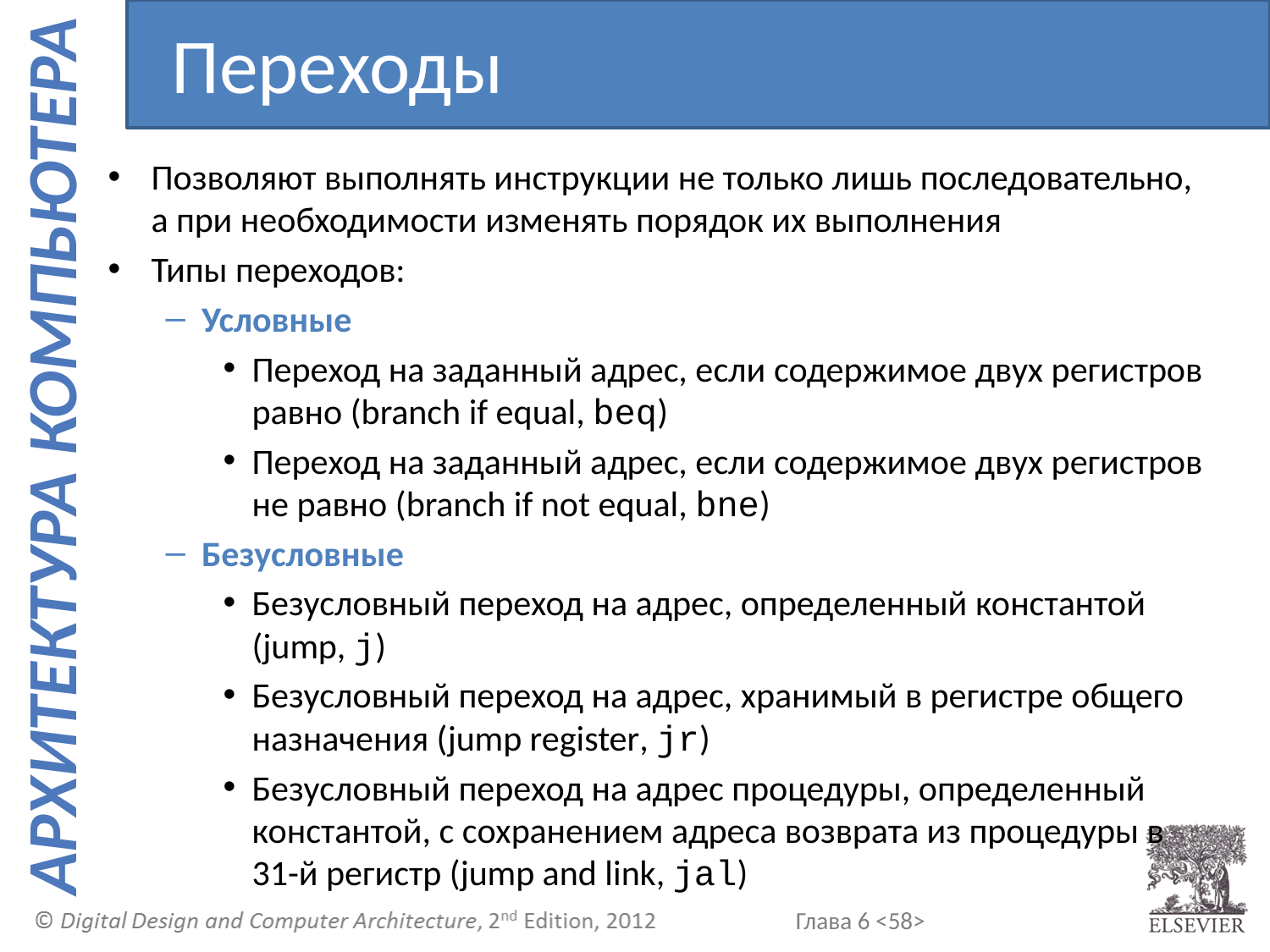

Переходы

Позволяют выполнять инструкции не только лишь последовательно, а при необходимости изменять порядок их выполнения
Типы переходов:
Условные
Переход на заданный адрес, если содержимое двух регистров равно (branch if equal, beq)
Переход на заданный адрес, если содержимое двух регистров не равно (branch if not equal, bne)
Безусловные
Безусловный переход на адрес, определенный константой (jump, j)
Безусловный переход на адрес, хранимый в регистре общего назначения (jump register, jr)
Безусловный переход на адрес процедуры, определенный константой, с сохранением адреса возврата из процедуры в 31-й регистр (jump and link, jal)